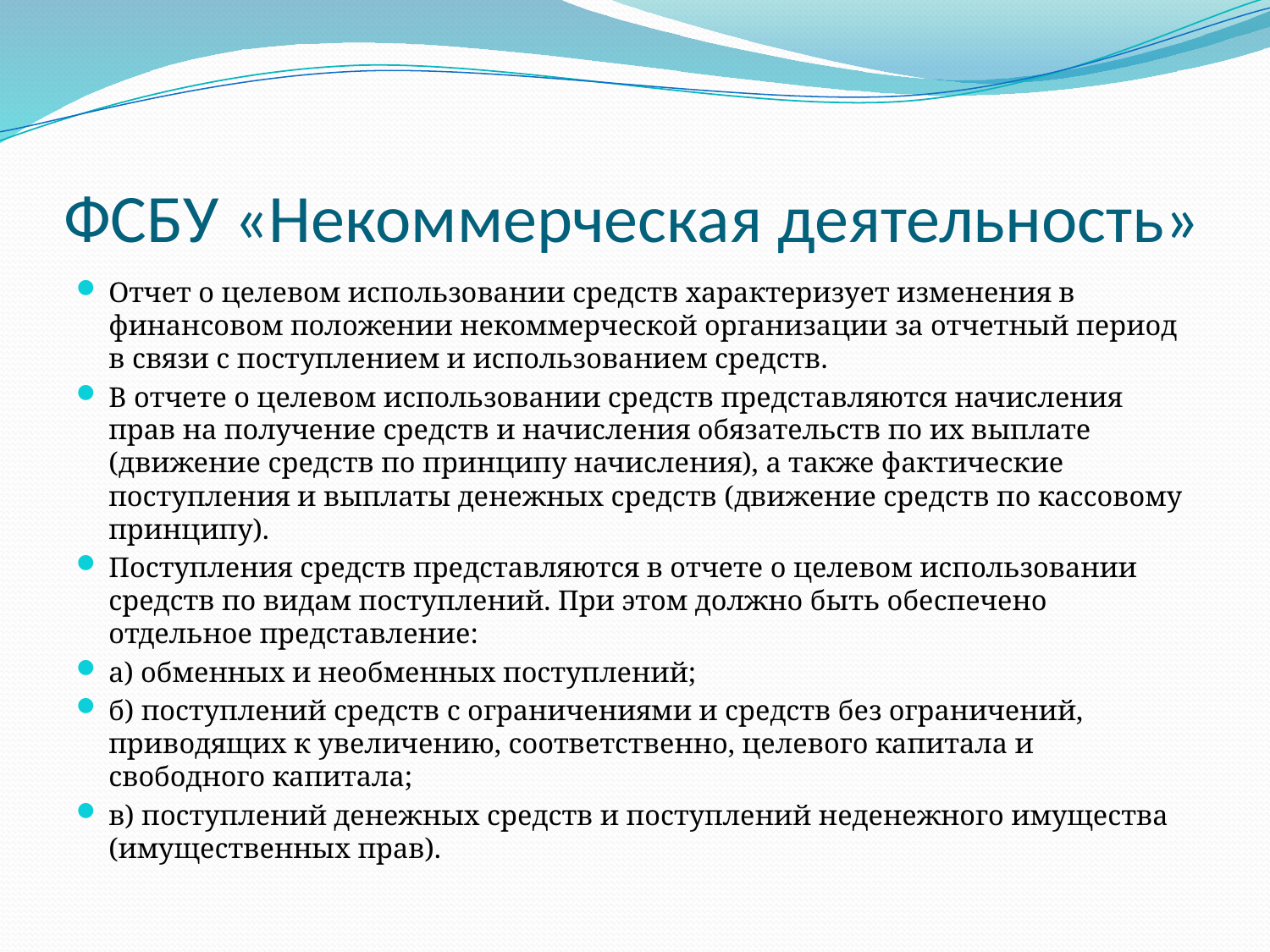

# ФСБУ «Некоммерческая деятельность»
Отчет о целевом использовании средств характеризует изменения в финансовом положении некоммерческой организации за отчетный период в связи с поступлением и использованием средств.
В отчете о целевом использовании средств представляются начисления прав на получение средств и начисления обязательств по их выплате (движение средств по принципу начисления), а также фактические поступления и выплаты денежных средств (движение средств по кассовому принципу).
Поступления средств представляются в отчете о целевом использовании средств по видам поступлений. При этом должно быть обеспечено отдельное представление:
а) обменных и необменных поступлений;
б) поступлений средств с ограничениями и средств без ограничений, приводящих к увеличению, соответственно, целевого капитала и свободного капитала;
в) поступлений денежных средств и поступлений неденежного имущества (имущественных прав).